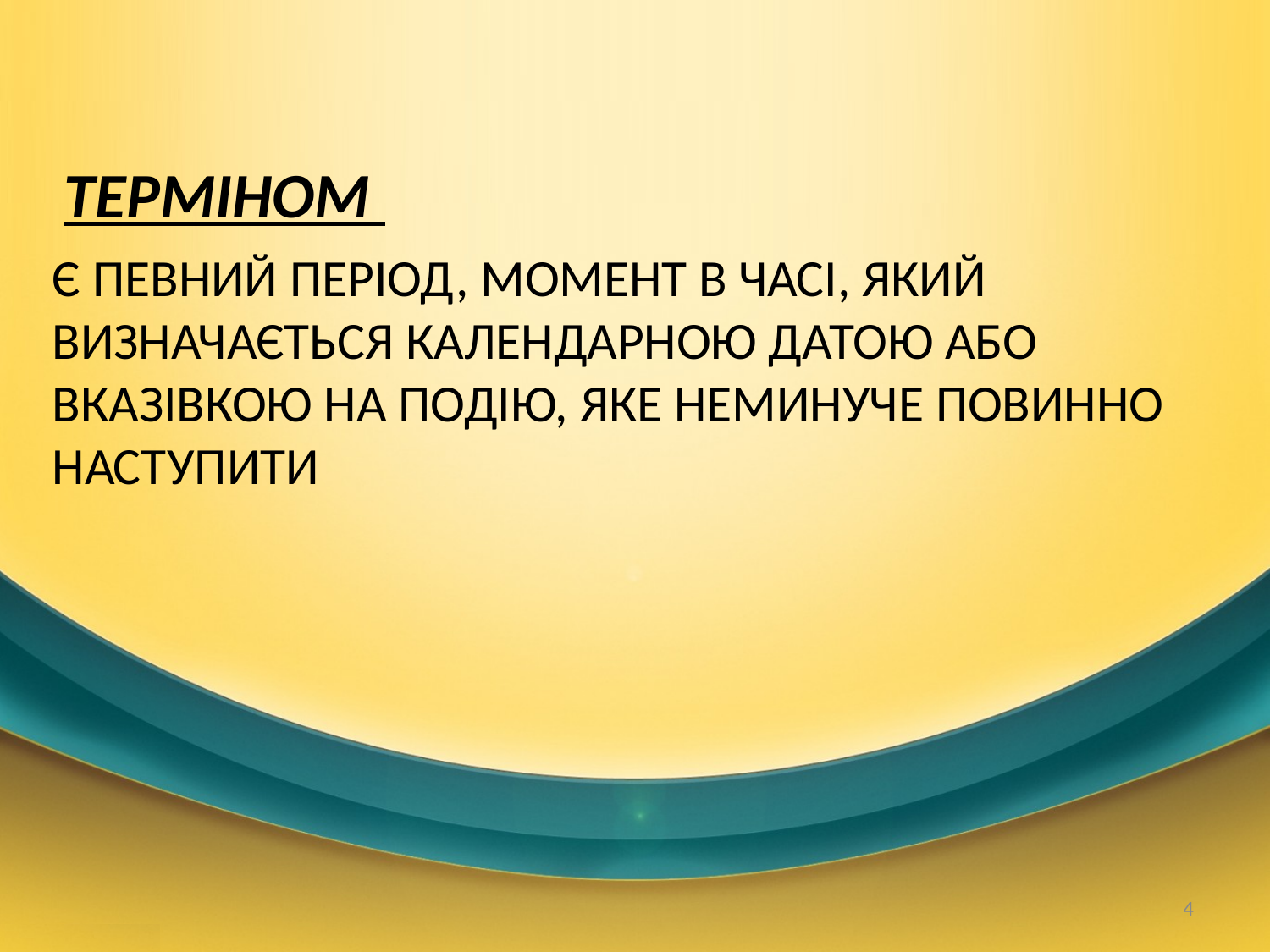

Терміном
# є певний період, момент в часі, який визначається календарною датою або вказівкою на подію, яке неминуче повинно наступити
4